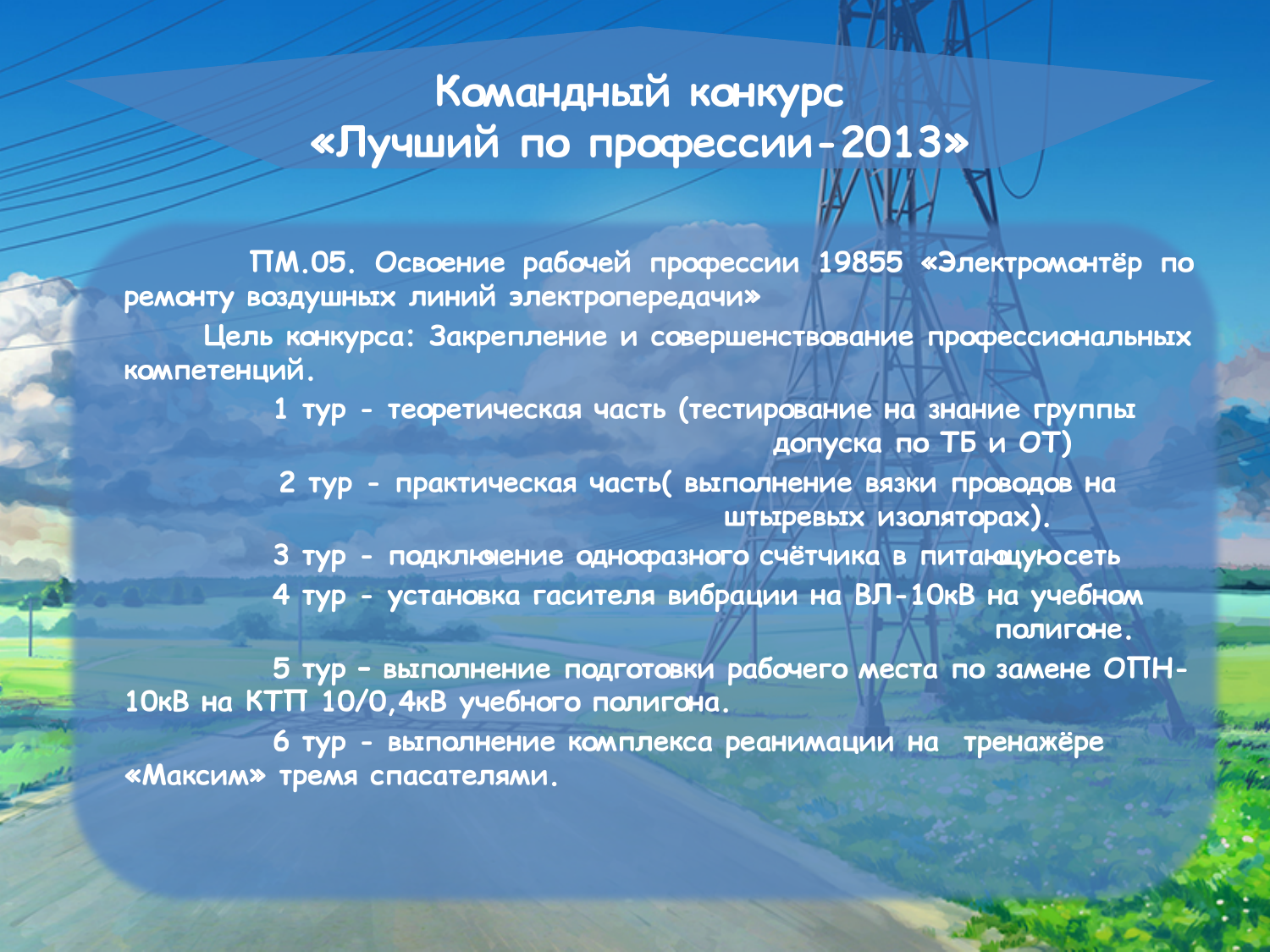

Командный конкурс
«Лучший по профессии-2013»

          ПМ.05. Освоение рабочей профессии 19855 «Электромонтёр по ремонту воздушных линий электропередачи»
          Цель конкурса: Закрепление и совершенствование профессиональных компетенций.
                1 тур - теоретическая часть (тестирование на знание группы                                                          допуска по ТБ и ОТ)
                2 тур - практическая часть( выполнение вязки проводов на                                                        штыревых изоляторах).
                3 тур - подключение однофазного счётчика в питающую сеть
                4 тур - установка гасителя вибрации на ВЛ-10кВ на учебном                                                                           полигоне.
                5 тур – выполнение подготовки рабочего места по замене ОПН-10кВ на КТП 10/0,4кВ учебного полигона.
                6 тур - выполнение комплекса реанимации на  тренажёре «Максим» тремя спасателями.